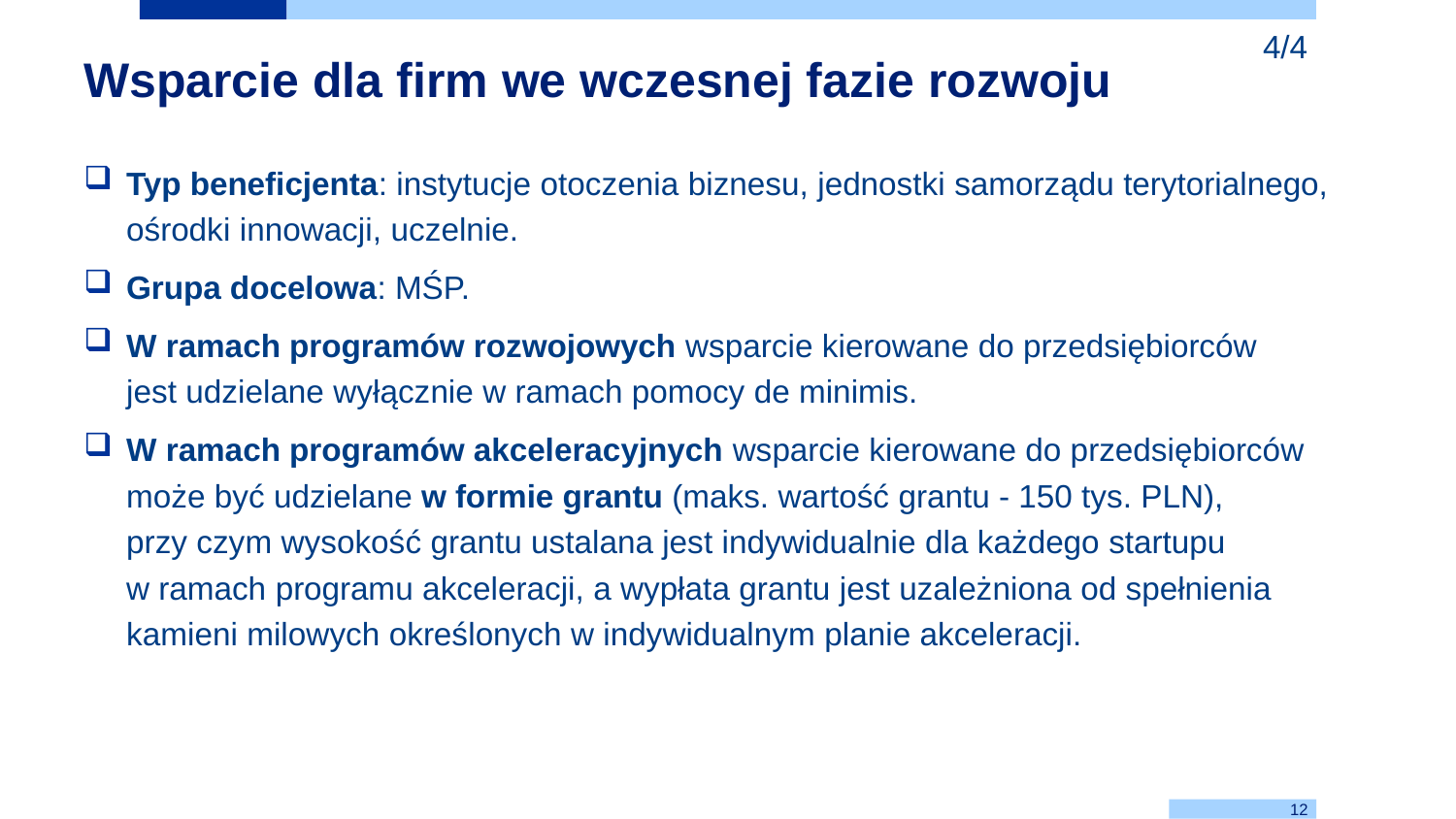

4/4
Wsparcie dla firm we wczesnej fazie rozwoju

Typ beneficjenta: instytucje otoczenia biznesu, jednostki samorządu terytorialnego, ośrodki innowacji, uczelnie.
Grupa docelowa: MŚP.
W ramach programów rozwojowych wsparcie kierowane do przedsiębiorców
jest udzielane wyłącznie w ramach pomocy de minimis.
W ramach programów akceleracyjnych wsparcie kierowane do przedsiębiorców może być udzielane w formie grantu (maks. wartość grantu - 150 tys. PLN),
przy czym wysokość grantu ustalana jest indywidualnie dla każdego startupu
w ramach programu akceleracji, a wypłata grantu jest uzależniona od spełnienia kamieni milowych określonych w indywidualnym planie akceleracji.
12